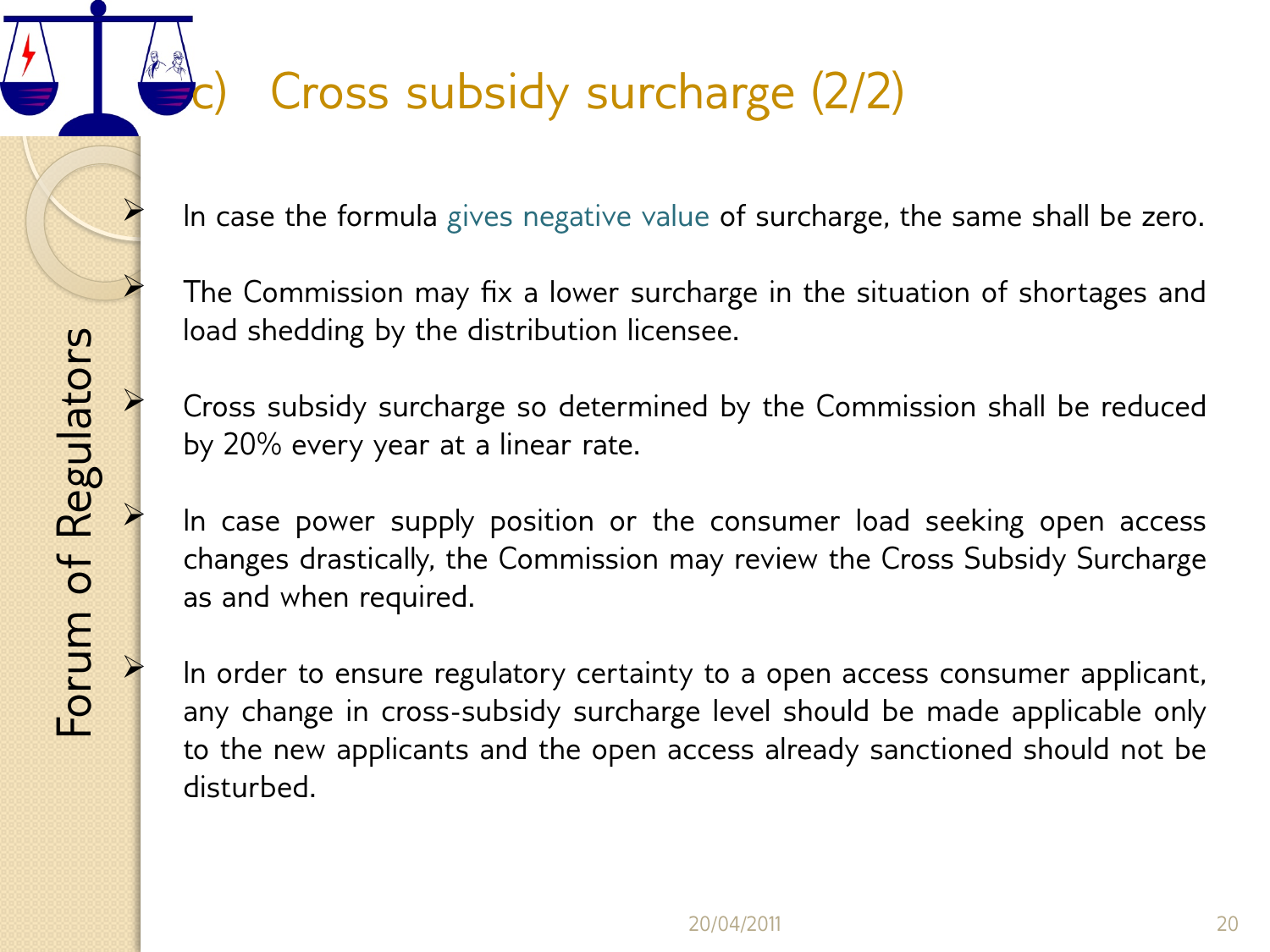

# Cross subsidy surcharge (2/2)

In case the formula gives negative value of surcharge, the same shall be zero.

The Commission may fix a lower surcharge in the situation of shortages and load shedding by the distribution licensee.

Cross subsidy surcharge so determined by the Commission shall be reduced by 20% every year at a linear rate.

In case power supply position or the consumer load seeking open access changes drastically, the Commission may review the Cross Subsidy Surcharge as and when required.

In order to ensure regulatory certainty to a open access consumer applicant, any change in cross-subsidy surcharge level should be made applicable only to the new applicants and the open access already sanctioned should not be disturbed.
20/04/2011
20